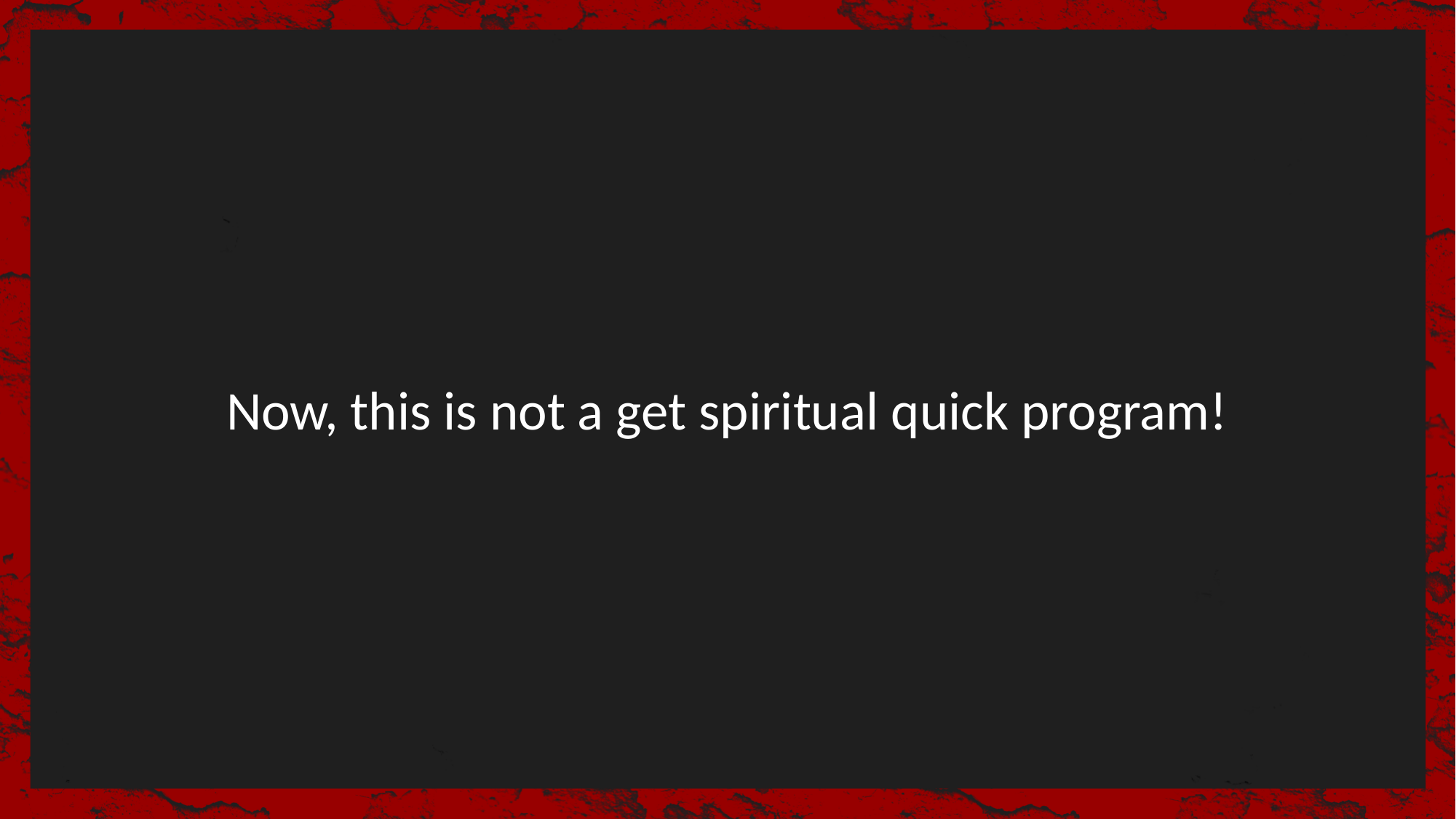

Now, this is not a get spiritual quick program!